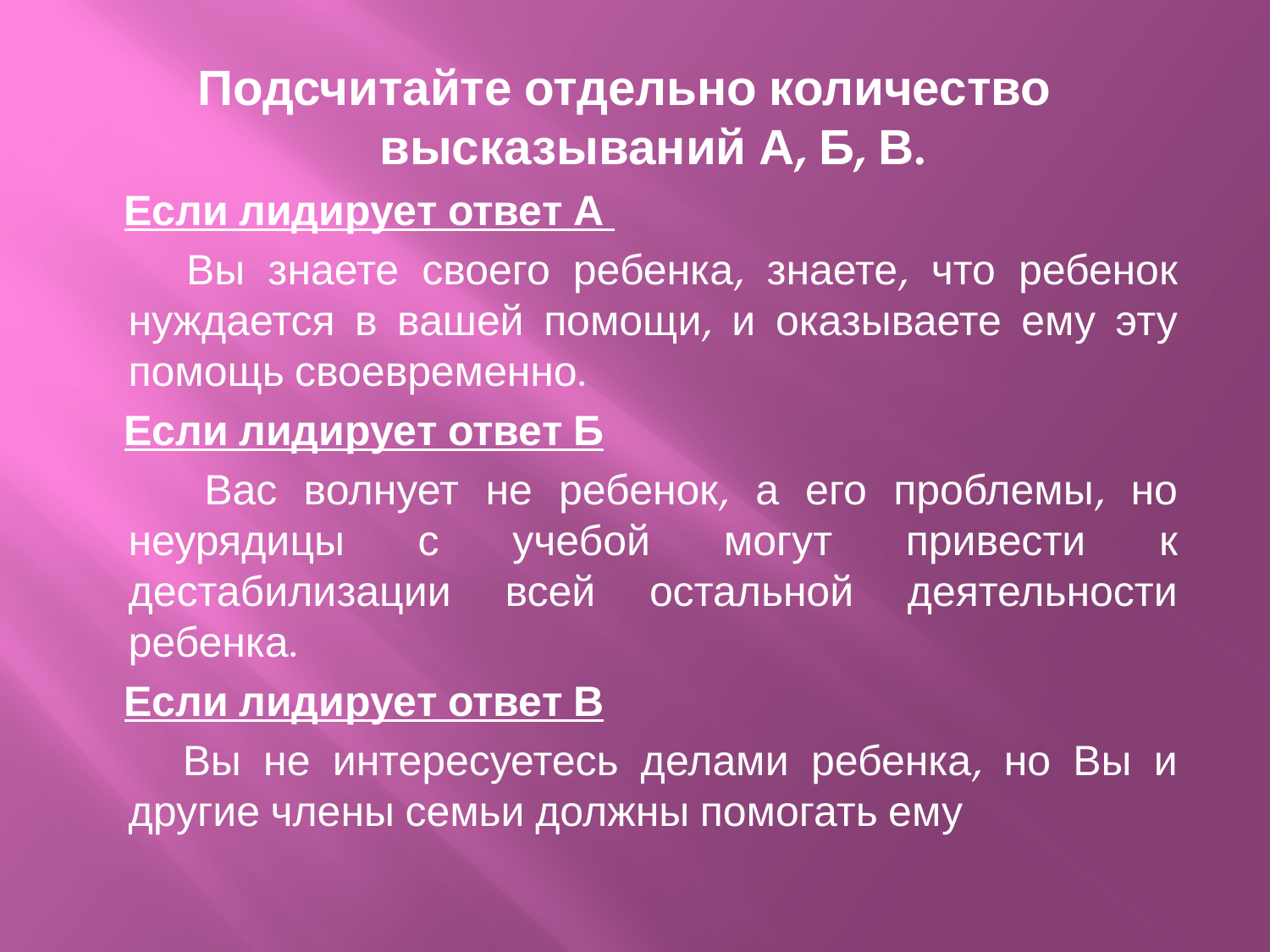

Подсчитайте отдельно количество высказываний А, Б, В.
     Если лидирует ответ А
     Вы знаете своего ребенка, знаете, что ребенок нуждается в вашей помощи, и оказываете ему эту помощь своевременно.
     Если лидирует ответ Б
     Вас волнует не ребенок, а его проблемы, но неурядицы с учебой могут привести к дестабилизации всей остальной деятельности ребенка.
     Если лидирует ответ В
     Вы не интересуетесь делами ребенка, но Вы и другие члены семьи должны помогать ему